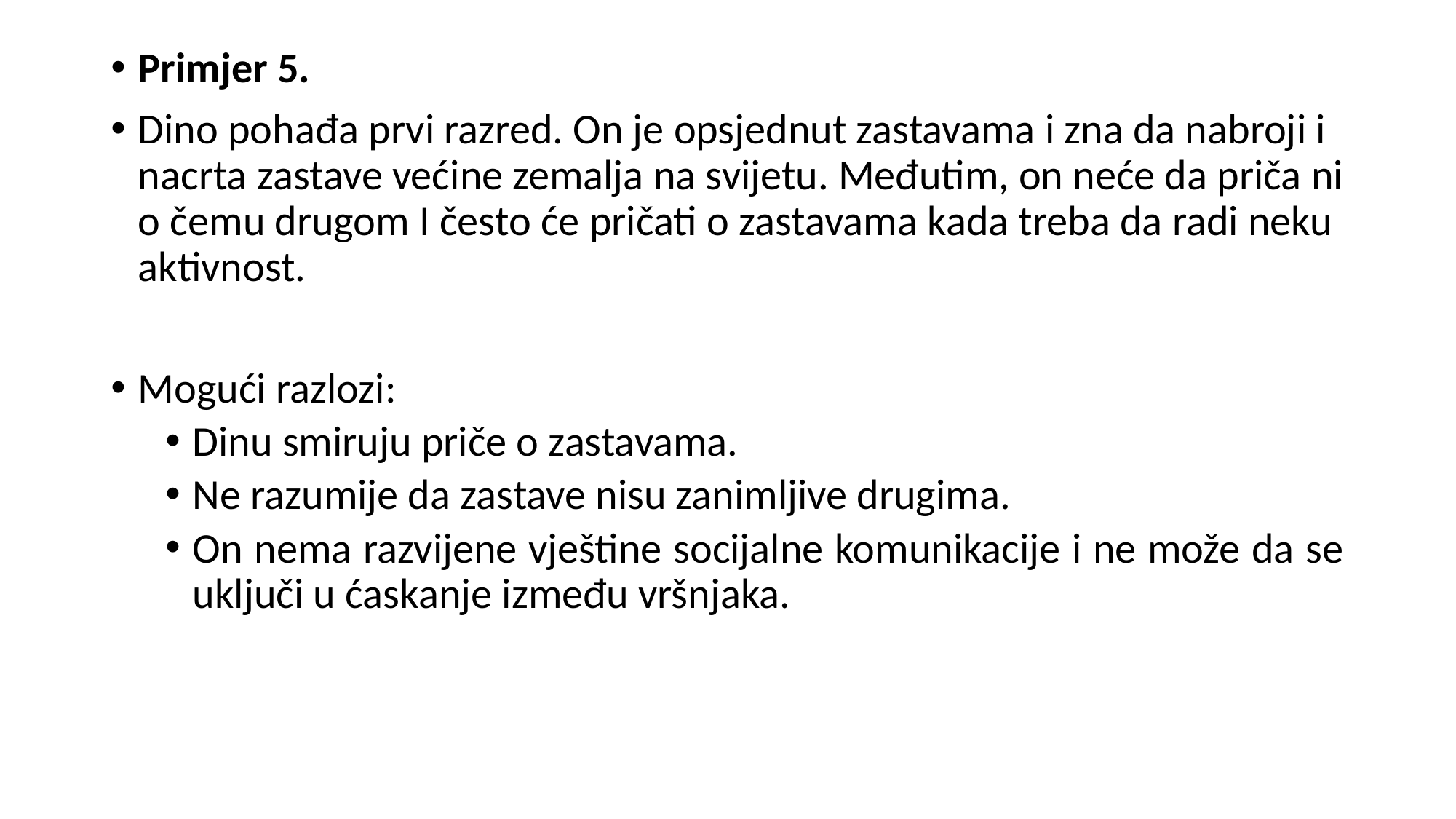

Primjer 5.
Dino pohađa prvi razred. On je opsjednut zastavama i zna da nabroji i nacrta zastave većine zemalja na svijetu. Međutim, on neće da priča ni o čemu drugom I često će pričati o zastavama kada treba da radi neku aktivnost.

Mogući razlozi:
Dinu smiruju priče o zastavama.
Ne razumije da zastave nisu zanimljive drugima.
On nema razvijene vještine socijalne komunikacije i ne može da se uključi u ćaskanje između vršnjaka.